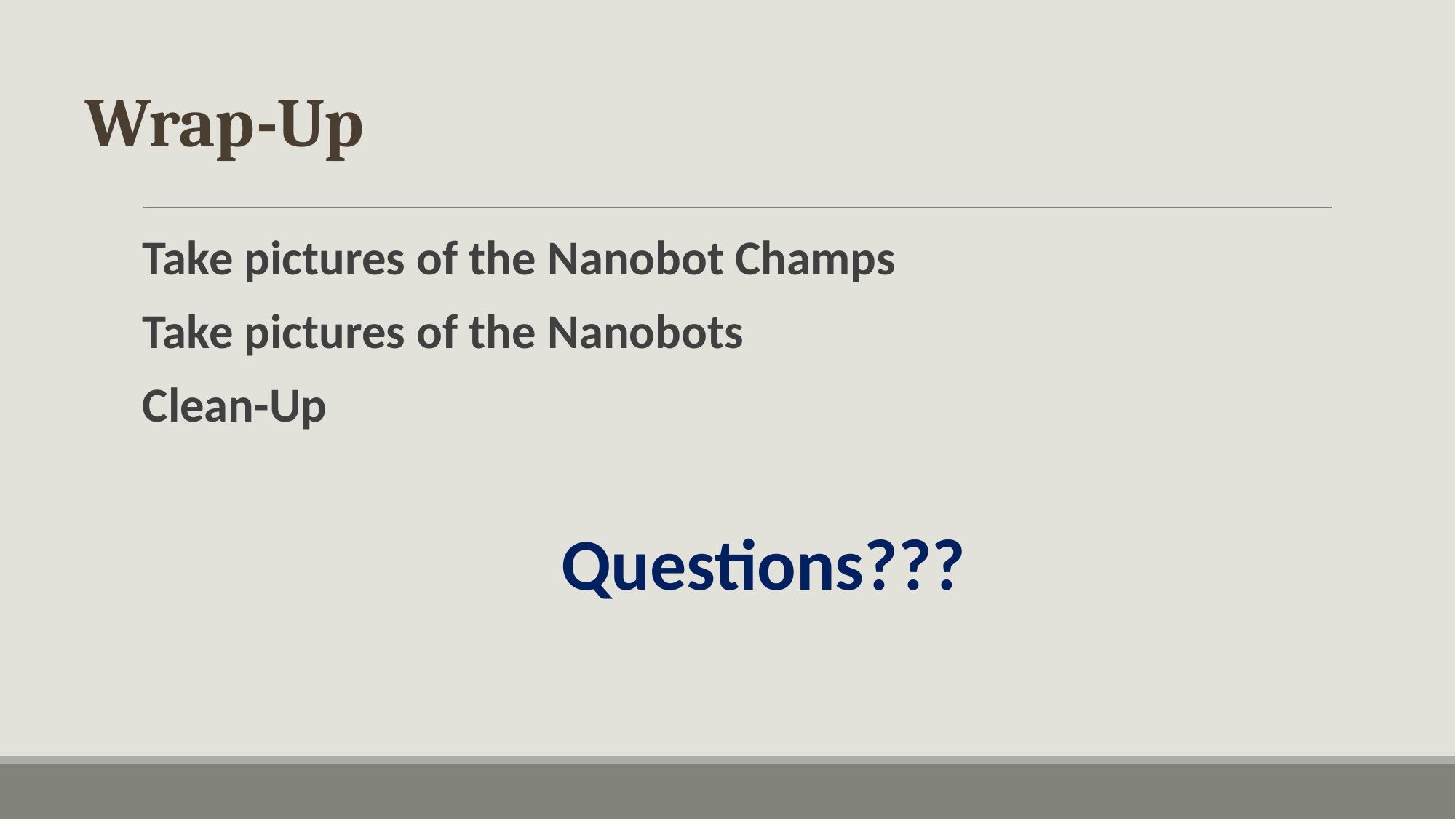

# Wrap-Up
Take pictures of the Nanobot Champs
Take pictures of the Nanobots
Clean-Up

Questions???